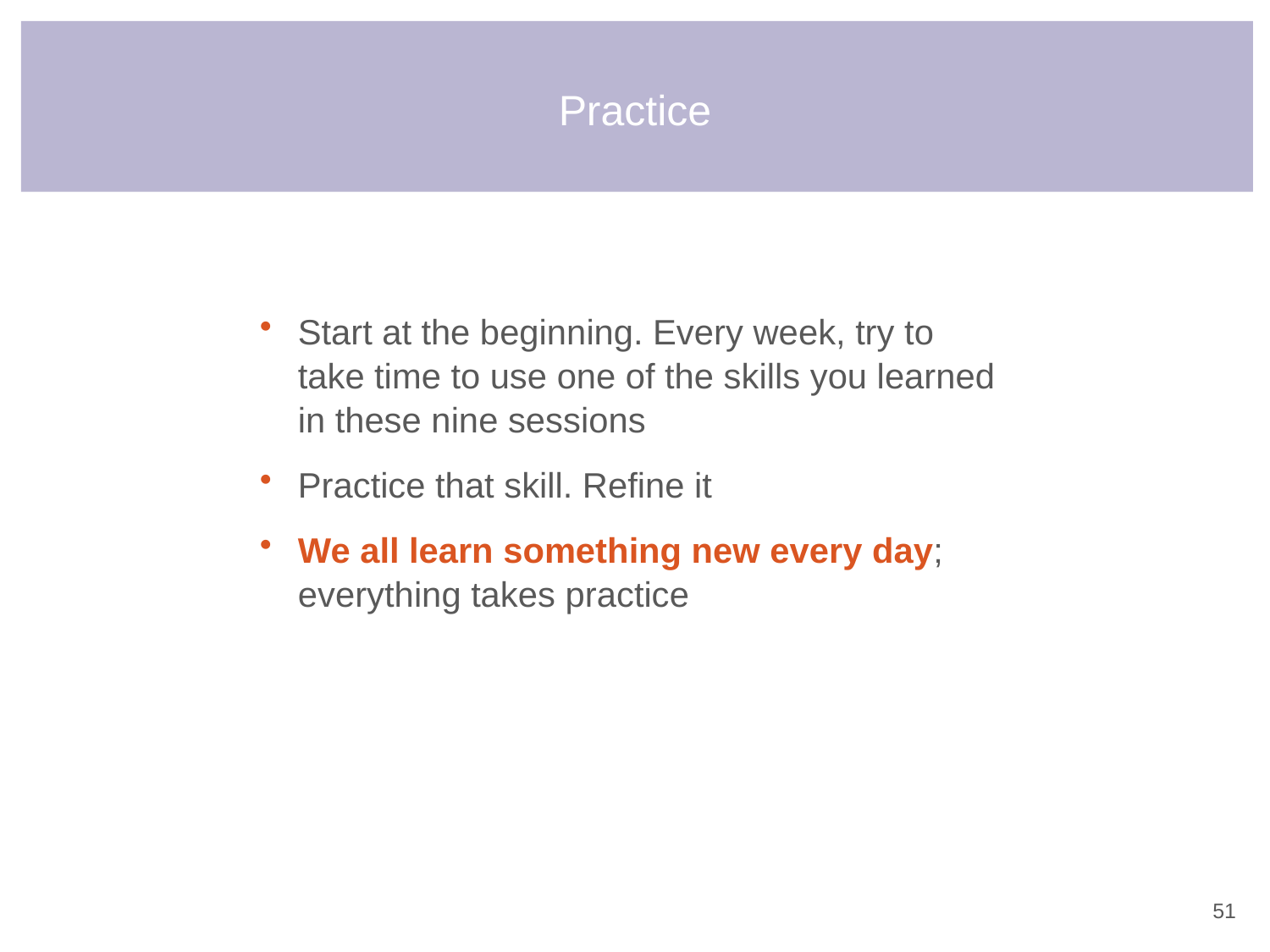

# Practice
Start at the beginning. Every week, try to take time to use one of the skills you learned in these nine sessions
Practice that skill. Refine it
We all learn something new every day; everything takes practice

51